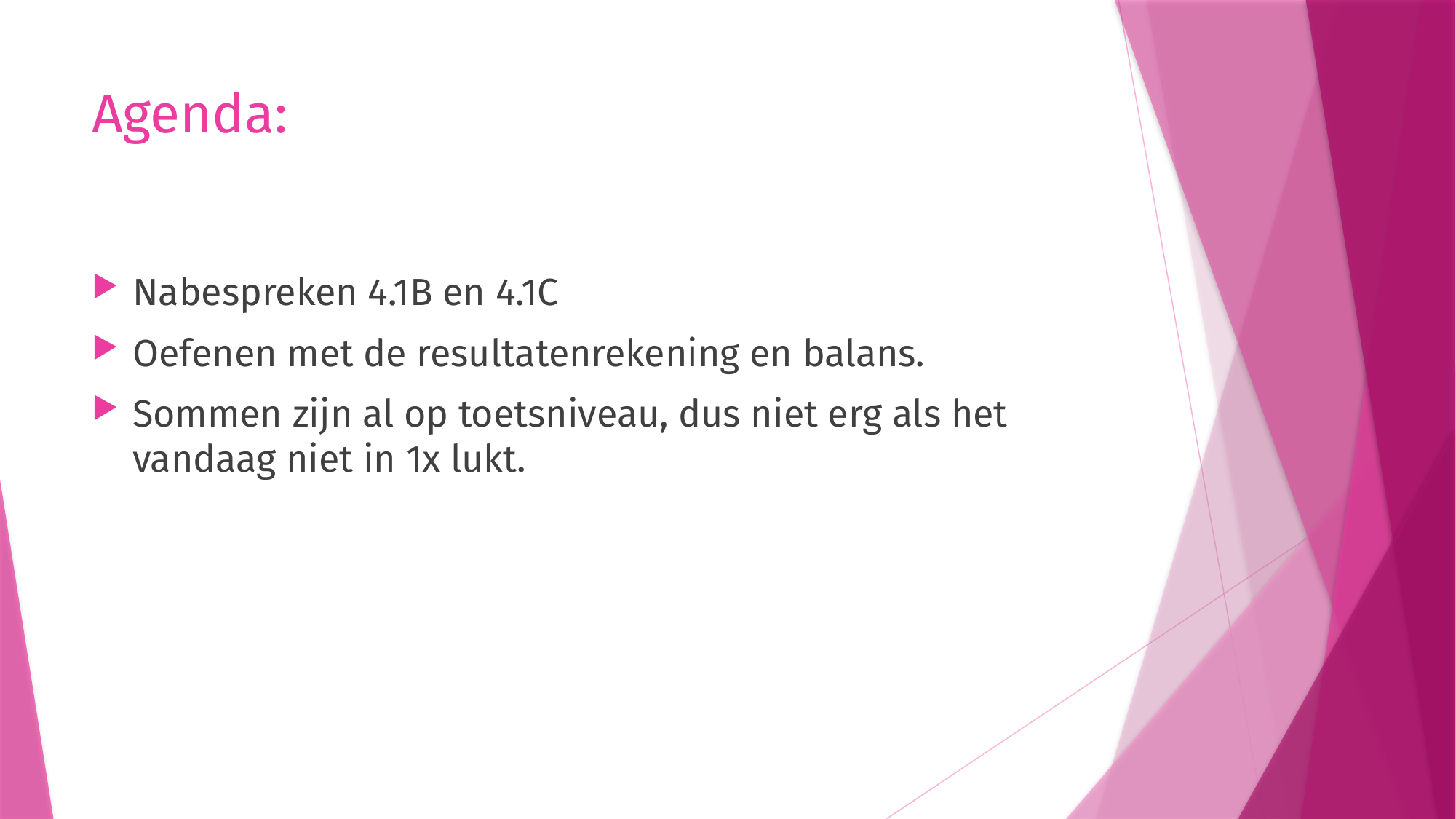

# Agenda:
Nabespreken 4.1B en 4.1C
Oefenen met de resultatenrekening en balans.
Sommen zijn al op toetsniveau, dus niet erg als het vandaag niet in 1x lukt.